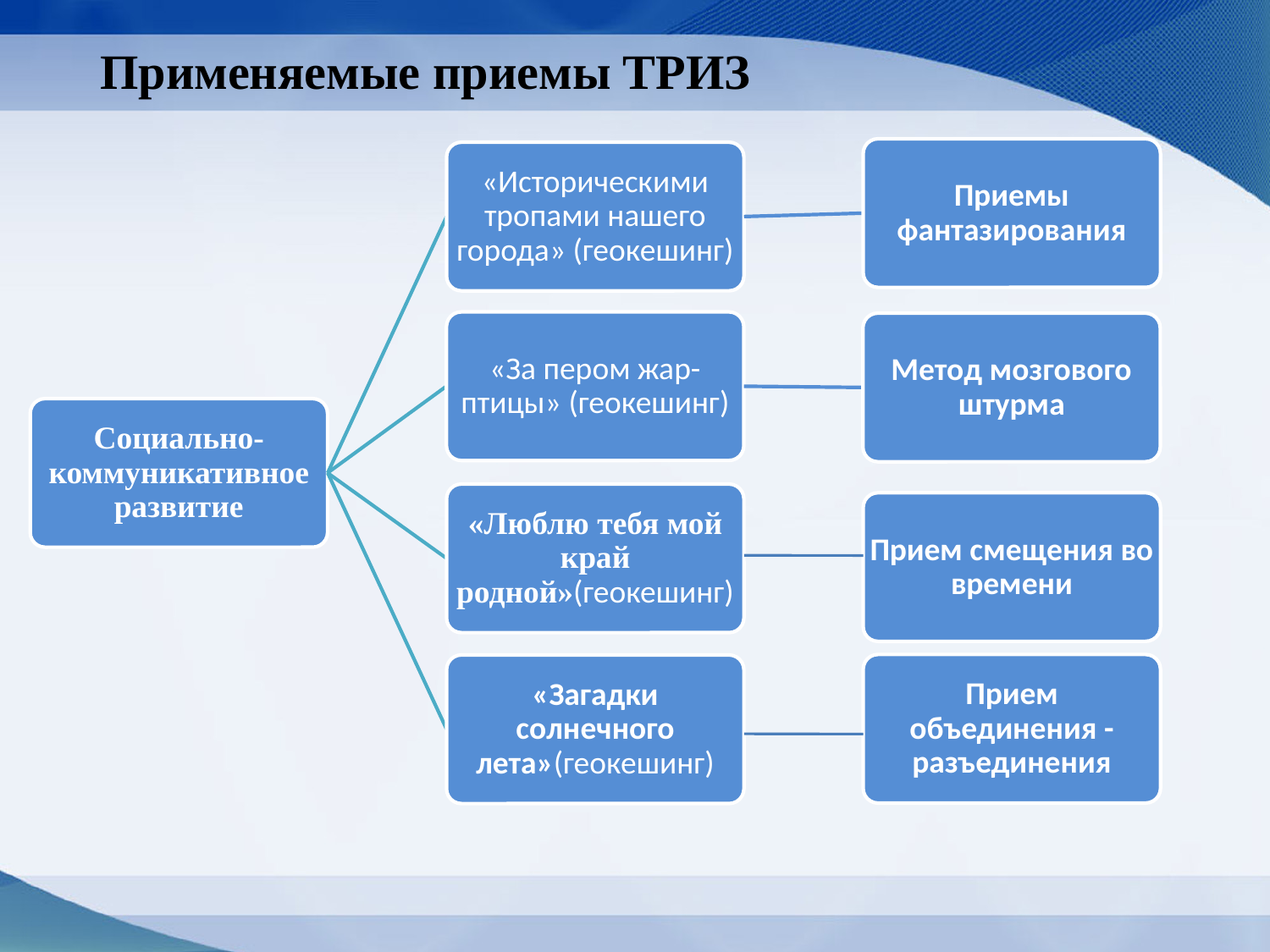

# Применяемые приемы ТРИЗ
Социально-коммуникативное развитие

«Историческими тропами нашего города» (геокешинг)

Приемы фантазирования

«За пером жар-птицы» (геокешинг)

Метод мозгового штурма

«Люблю тебя мой край родной»(геокешинг)

«Загадки солнечного лета»(геокешинг)
Прием смещения во времени
Прием объединения - разъединения